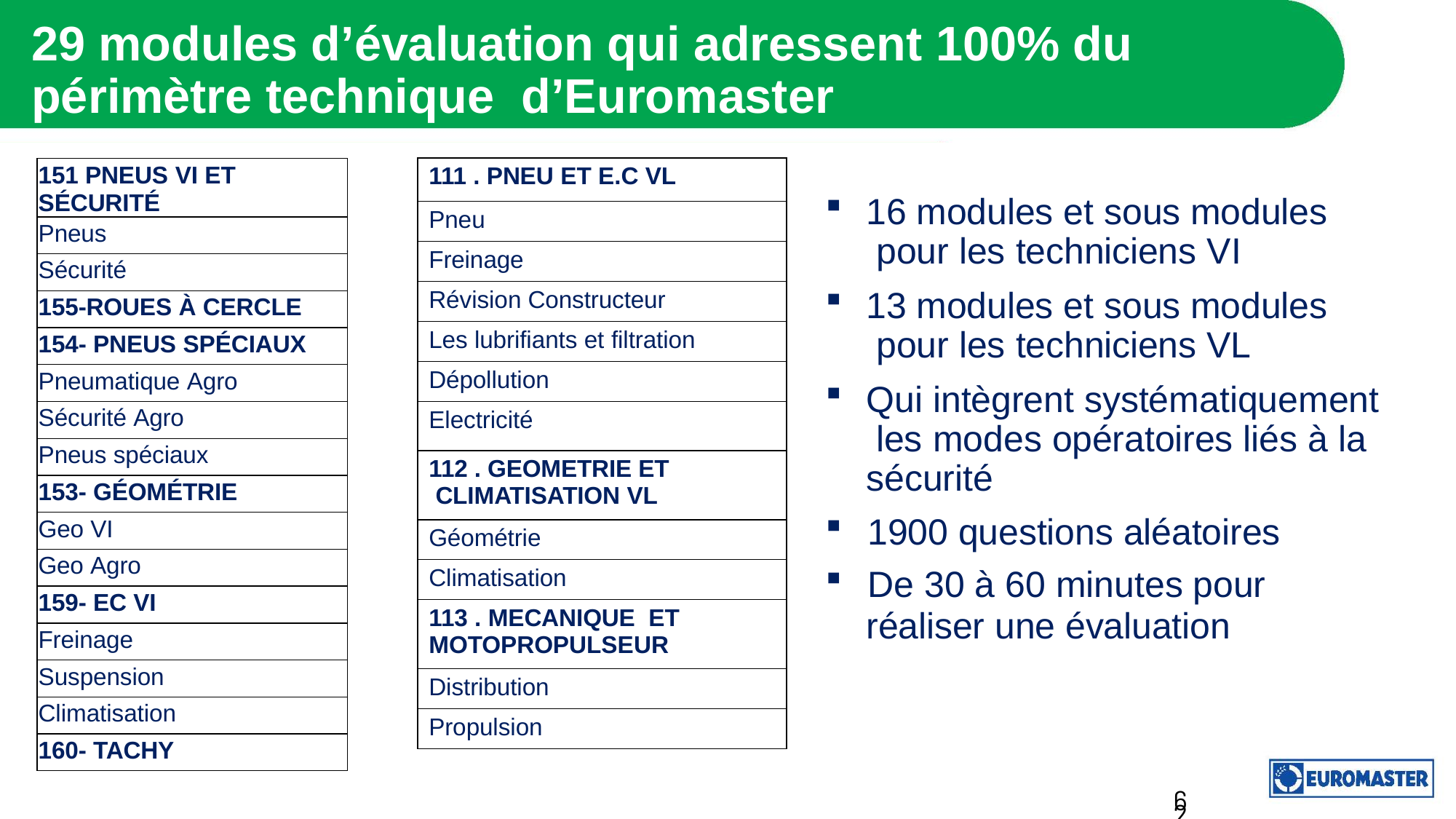

# 29 modules d’évaluation qui adressent 100% du périmètre technique  d’Euromaster
| 111 . PNEU ET E.C VL |
| --- |
| Pneu |
| Freinage |
| Révision Constructeur |
| Les lubrifiants et filtration |
| Dépollution |
| Electricité |
| 112 . GEOMETRIE ET CLIMATISATION VL |
| Géométrie |
| Climatisation |
| 113 . MECANIQUE ET MOTOPROPULSEUR |
| Distribution |
| Propulsion |
| 151 PNEUS VI ET SÉCURITÉ |
| --- |
| Pneus |
| Sécurité |
| 155-ROUES À CERCLE |
| 154- PNEUS SPÉCIAUX |
| Pneumatique Agro |
| Sécurité Agro |
| Pneus spéciaux |
| 153- GÉOMÉTRIE |
| Geo VI |
| Geo Agro |
| 159- EC VI |
| Freinage |
| Suspension |
| Climatisation |
| 160- TACHY |
16 modules et sous modules  pour les techniciens VI
13 modules et sous modules  pour les techniciens VL
Qui intègrent systématiquement  les modes opératoires liés à la  sécurité
1900 questions aléatoires
De 30 à 60 minutes pour
réaliser une évaluation
62